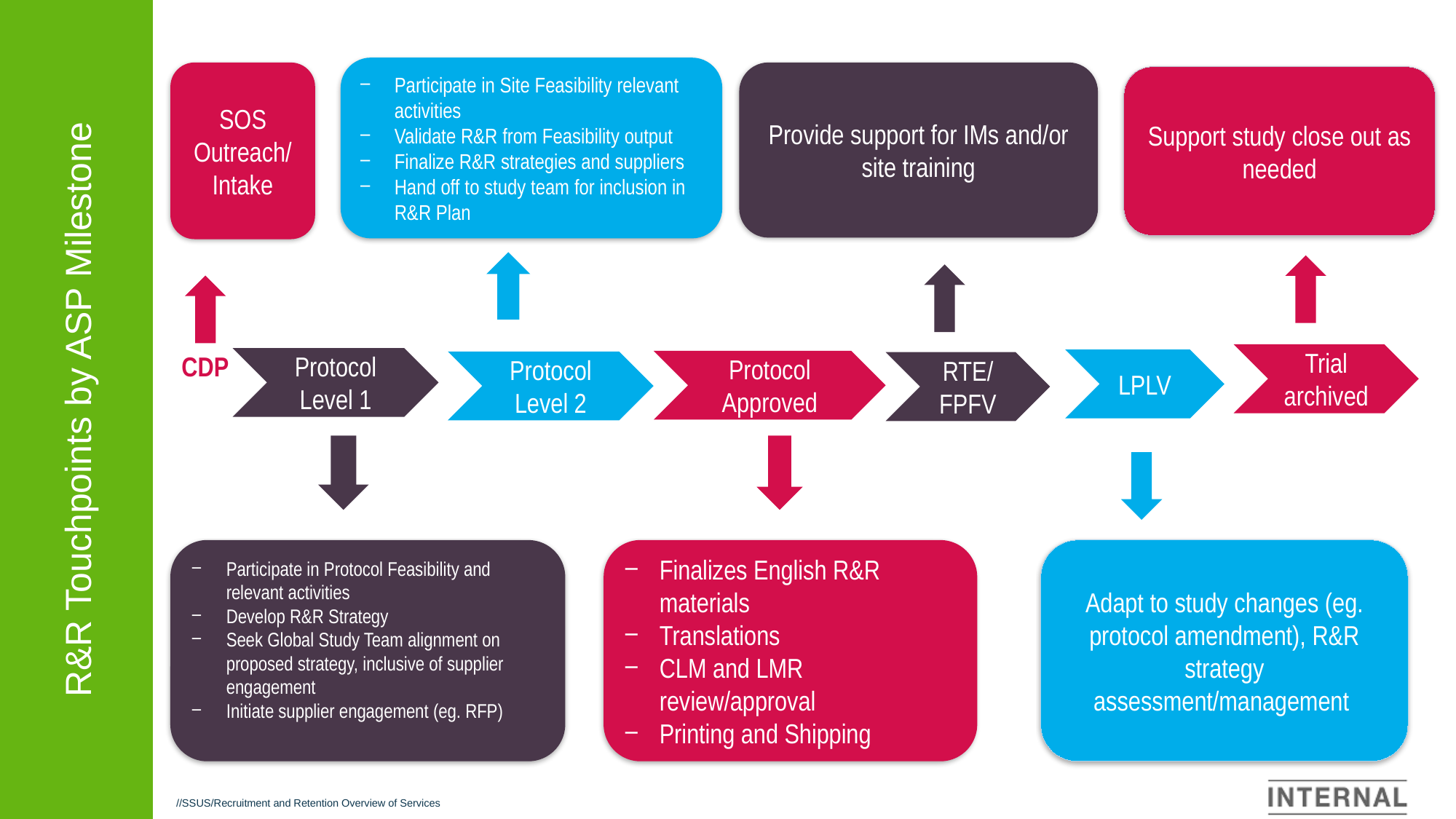

Participate in Site Feasibility relevant activities
Validate R&R from Feasibility output
Finalize R&R strategies and suppliers
Hand off to study team for inclusion in R&R Plan
SOS Outreach/
Intake
Provide support for IMs and/or site training
Support study close out as needed

Trial archived
Protocol Level 1
CDP
LPLV
Protocol Approved
Protocol Level 2
RTE/FPFV

Finalizes English R&R materials
Translations
CLM and LMR review/approval
Printing and Shipping
Participate in Protocol Feasibility and relevant activities
Develop R&R Strategy
Seek Global Study Team alignment on proposed strategy, inclusive of supplier engagement
Initiate supplier engagement (eg. RFP)

Adapt to study changes (eg. protocol amendment), R&R strategy assessment/management
R&R Touchpoints by ASP Milestone

10
//SSUS/Recruitment and Retention Overview of Services
//SSUS/Recruitment and Retention Overview of Services